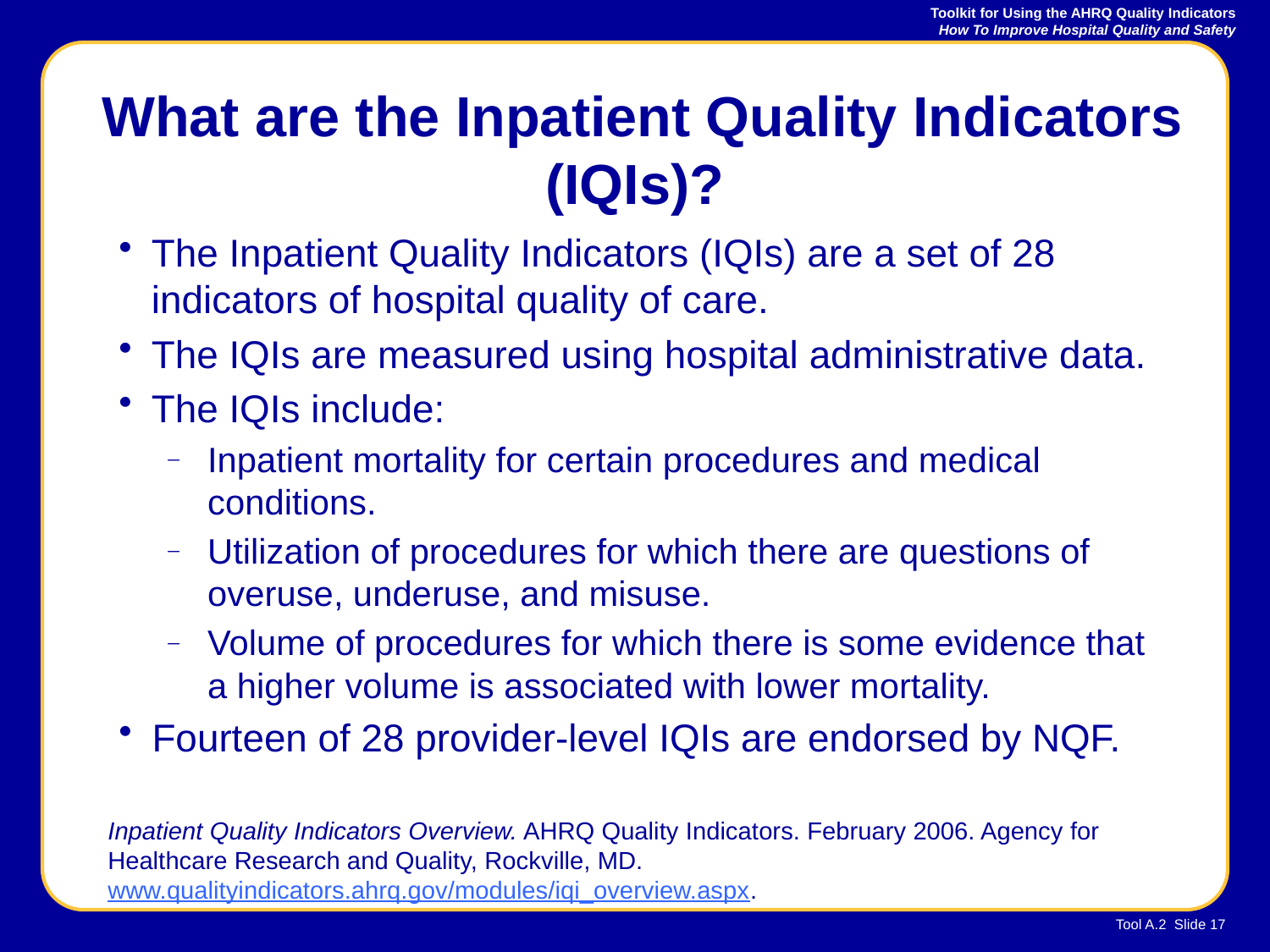

# What are the Inpatient Quality Indicators (IQIs)?
The Inpatient Quality Indicators (IQIs) are a set of 28 indicators of hospital quality of care.
The IQIs are measured using hospital administrative data.
The IQIs include:
Inpatient mortality for certain procedures and medical conditions.
Utilization of procedures for which there are questions of overuse, underuse, and misuse.
Volume of procedures for which there is some evidence that a higher volume is associated with lower mortality.
Fourteen of 28 provider-level IQIs are endorsed by NQF.
Inpatient Quality Indicators Overview. AHRQ Quality Indicators. February 2006. Agency for Healthcare Research and Quality, Rockville, MD. www.qualityindicators.ahrq.gov/modules/iqi_overview.aspx.